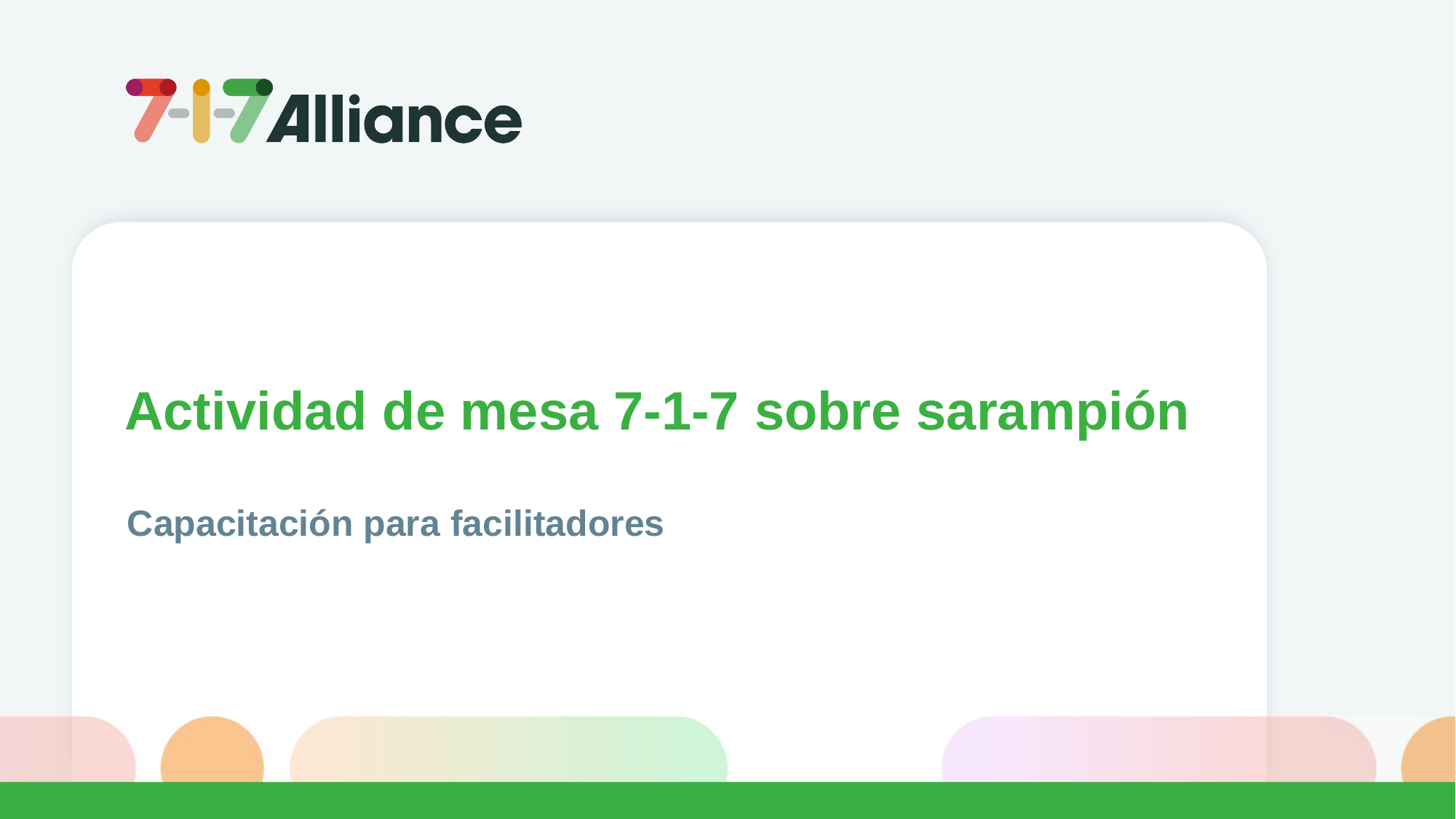

Actividad de mesa 7-1-7 sobre sarampión
Capacitación para facilitadores